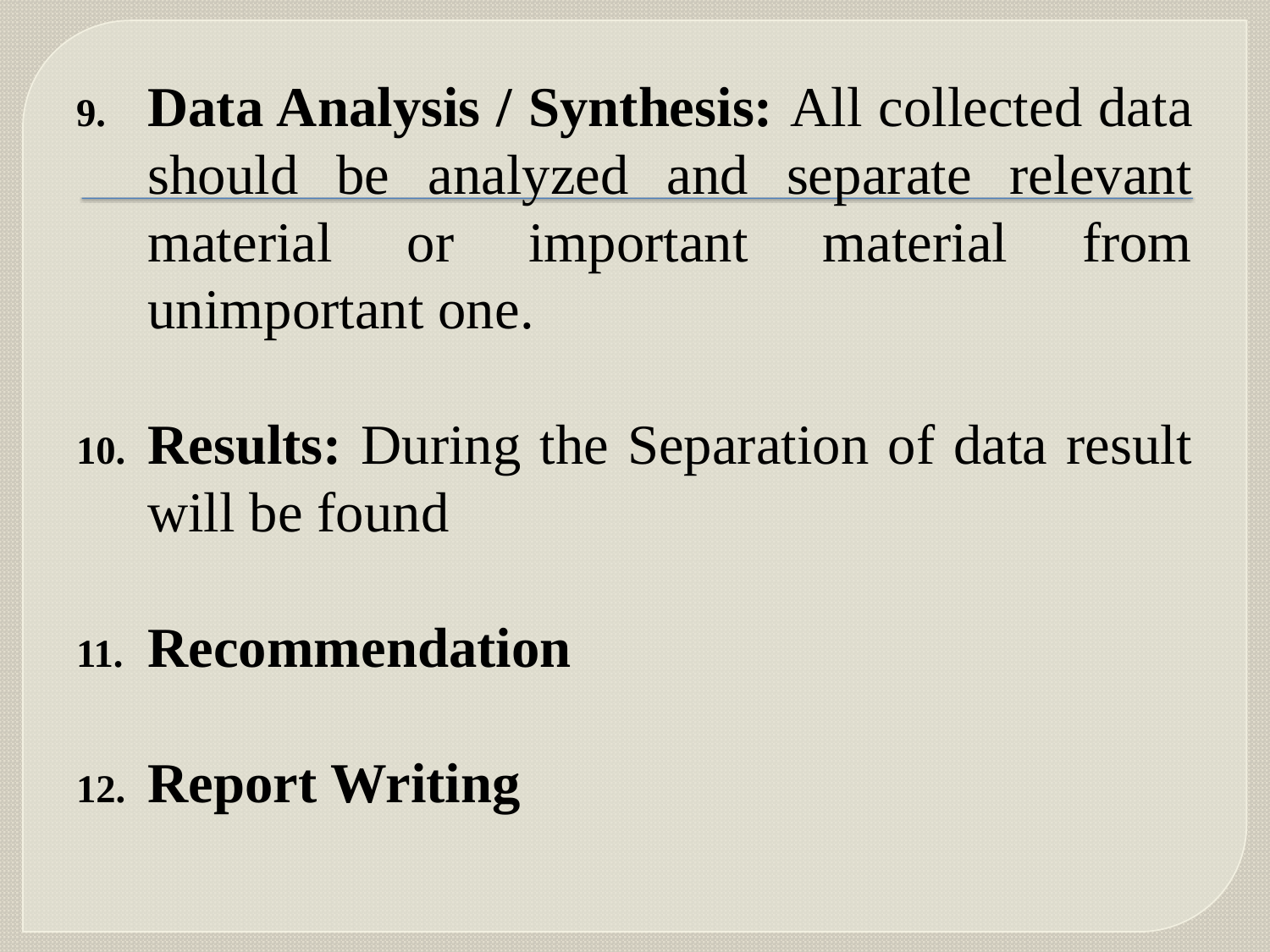

Data Analysis / Synthesis: All collected data should be analyzed and separate relevant material or important material from unimportant one.

Results: During the Separation of data result will be found

Recommendation

Report Writing